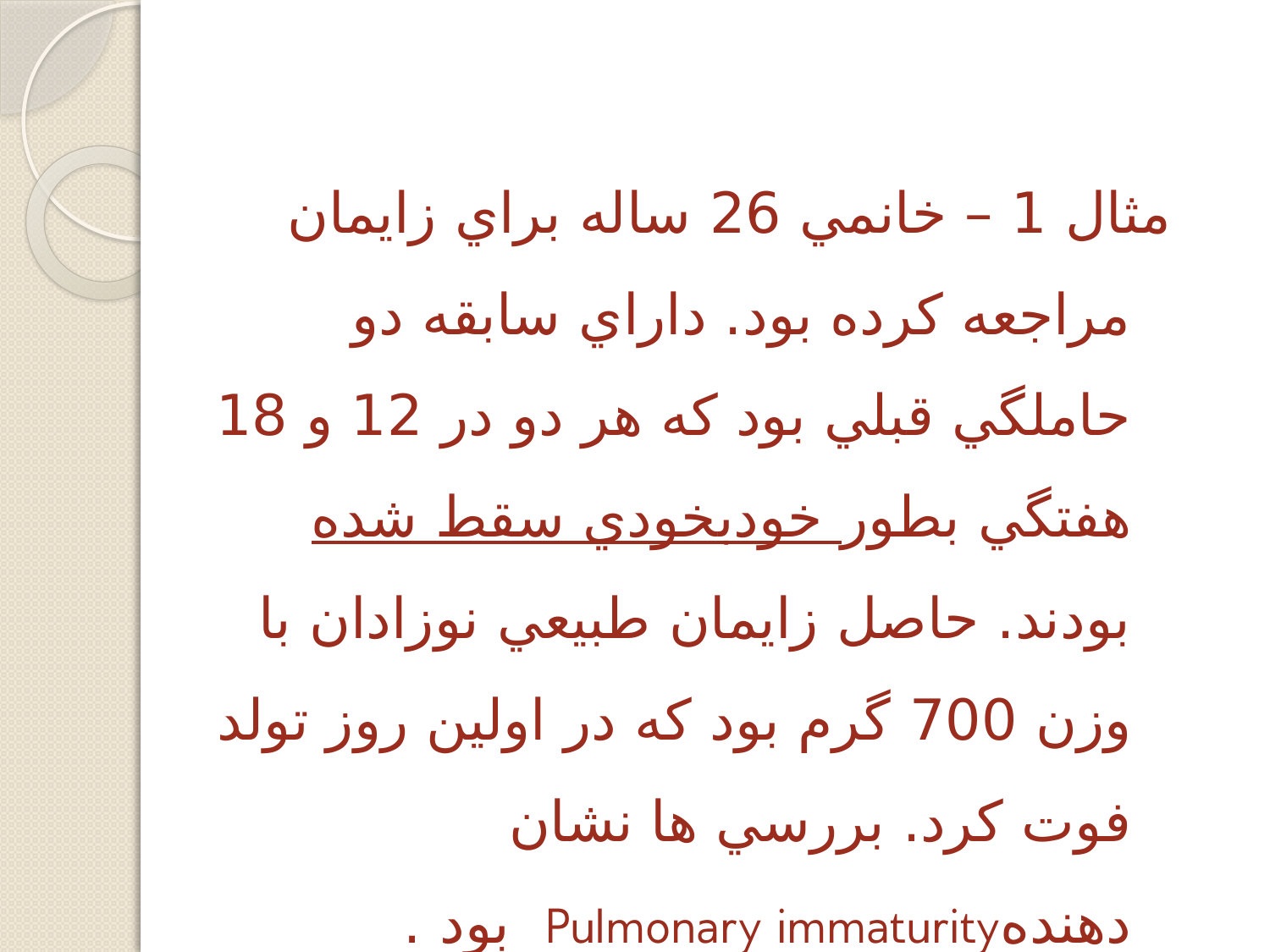

مثال 1 – خانمي 26 ساله براي زايمان مراجعه كرده بود. داراي سابقه دو حاملگي قبلي بود كه هر دو در 12 و 18 هفتگي بطور خودبخودي سقط شده بودند. حاصل زايمان طبيعي نوزادان با وزن 700 گرم بود كه در اولين روز تولد فوت كرد. بررسي ها نشان دهندهPulmonary immaturity  بود .